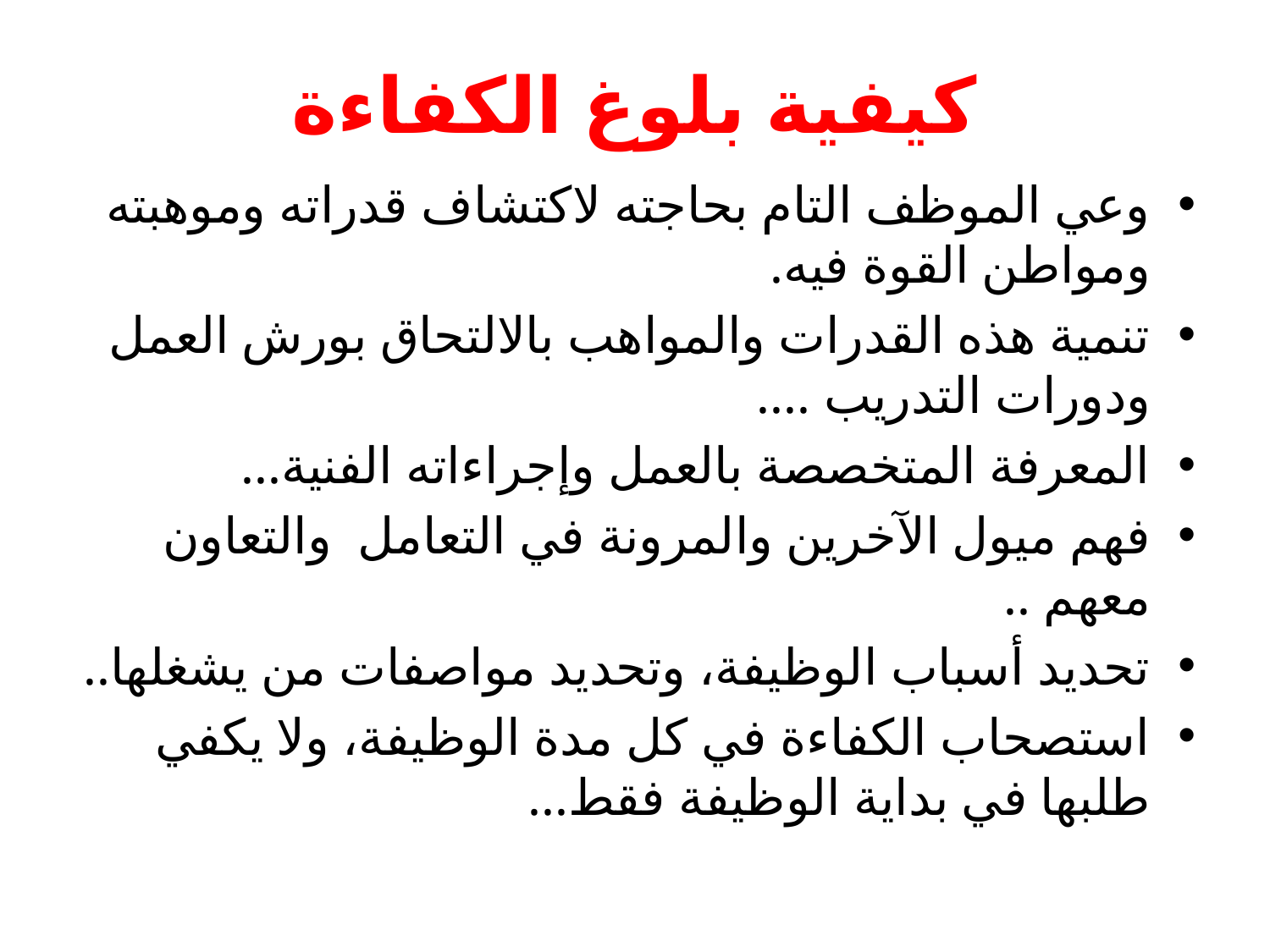

# كيفية بلوغ الكفاءة
وعي الموظف التام بحاجته لاكتشاف قدراته وموهبته ومواطن القوة فيه.
تنمية هذه القدرات والمواهب بالالتحاق بورش العمل ودورات التدريب ....
المعرفة المتخصصة بالعمل وإجراءاته الفنية...
فهم ميول الآخرين والمرونة في التعامل  والتعاون معهم ..
تحديد أسباب الوظيفة، وتحديد مواصفات من يشغلها..
استصحاب الكفاءة في كل مدة الوظيفة، ولا يكفي طلبها في بداية الوظيفة فقط...